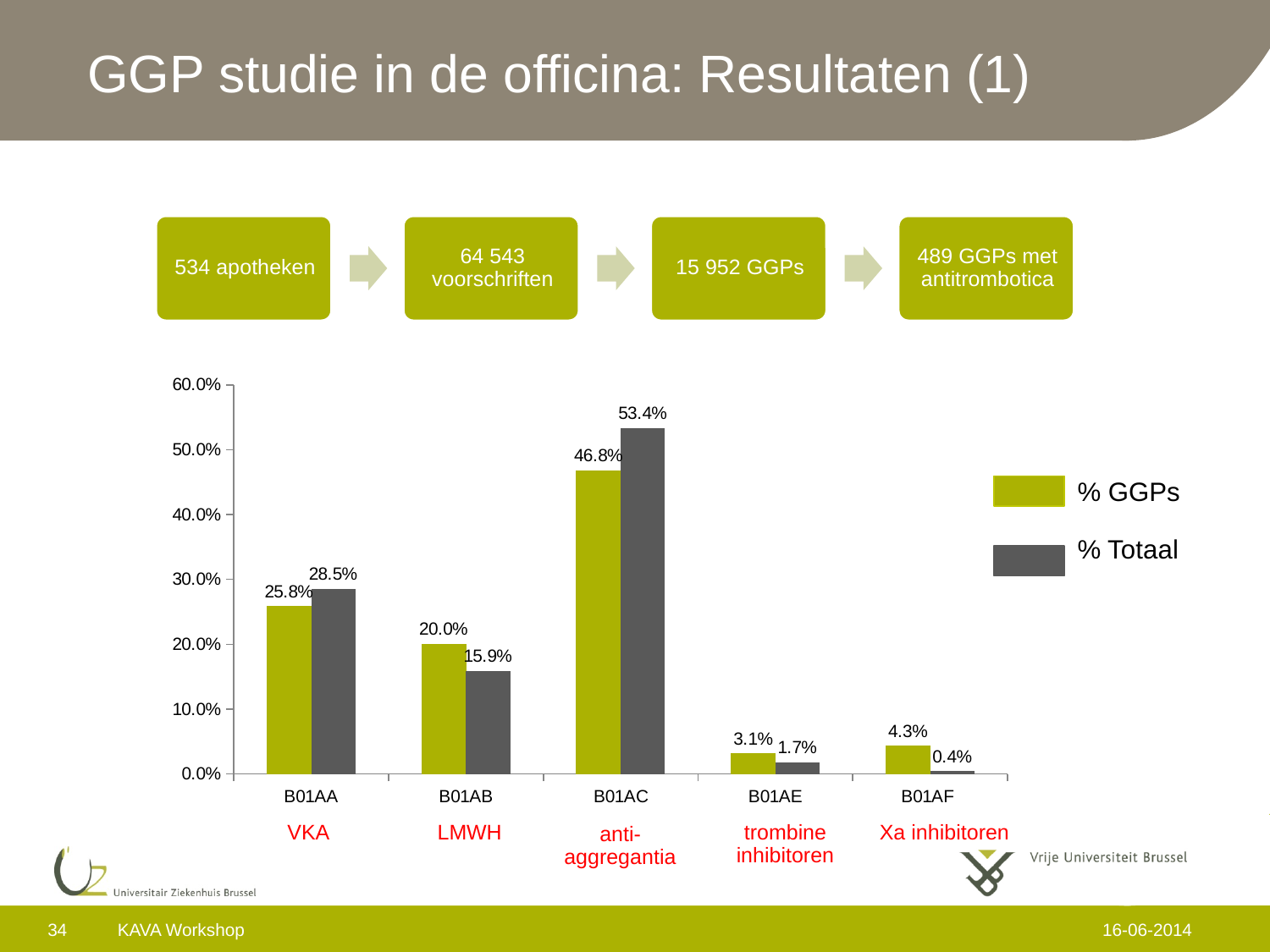

# GGP studie in de officina: Resultaten (1)
534 apotheken

64 543 voorschriften

15 952 GGPs

489 GGPs met antitrombotica

### Chart

| Category |  |  |
|---|---|---|
| B01AA | 0.258 | 0.2853 |
| B01AB | 0.2 | 0.1591 |
| B01AC | 0.468 | 0.5337 |
| B01AE | 0.031 | 0.0173 |
| B01AF  | 0.043 | 0.004 |
% GGPs

% Totaal

trombine inhibitoren
VKA
LMWH
Xa inhibitoren
anti-aggregantia
34
KAVA Workshop
16-06-2014